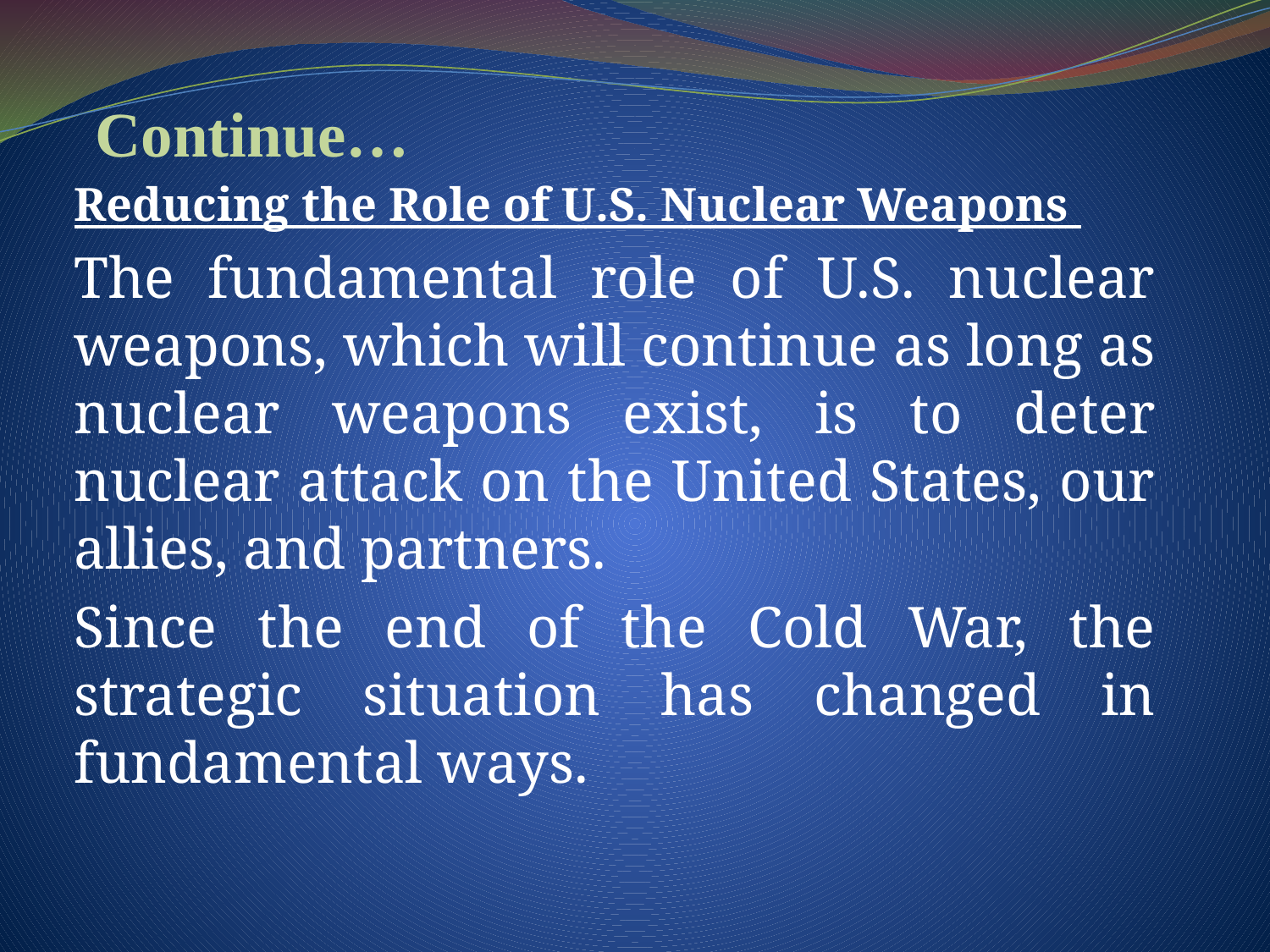

# Continue…
Reducing the Role of U.S. Nuclear Weapons
The fundamental role of U.S. nuclear weapons, which will continue as long as nuclear weapons exist, is to deter nuclear attack on the United States, our allies, and partners.
Since the end of the Cold War, the strategic situation has changed in fundamental ways.